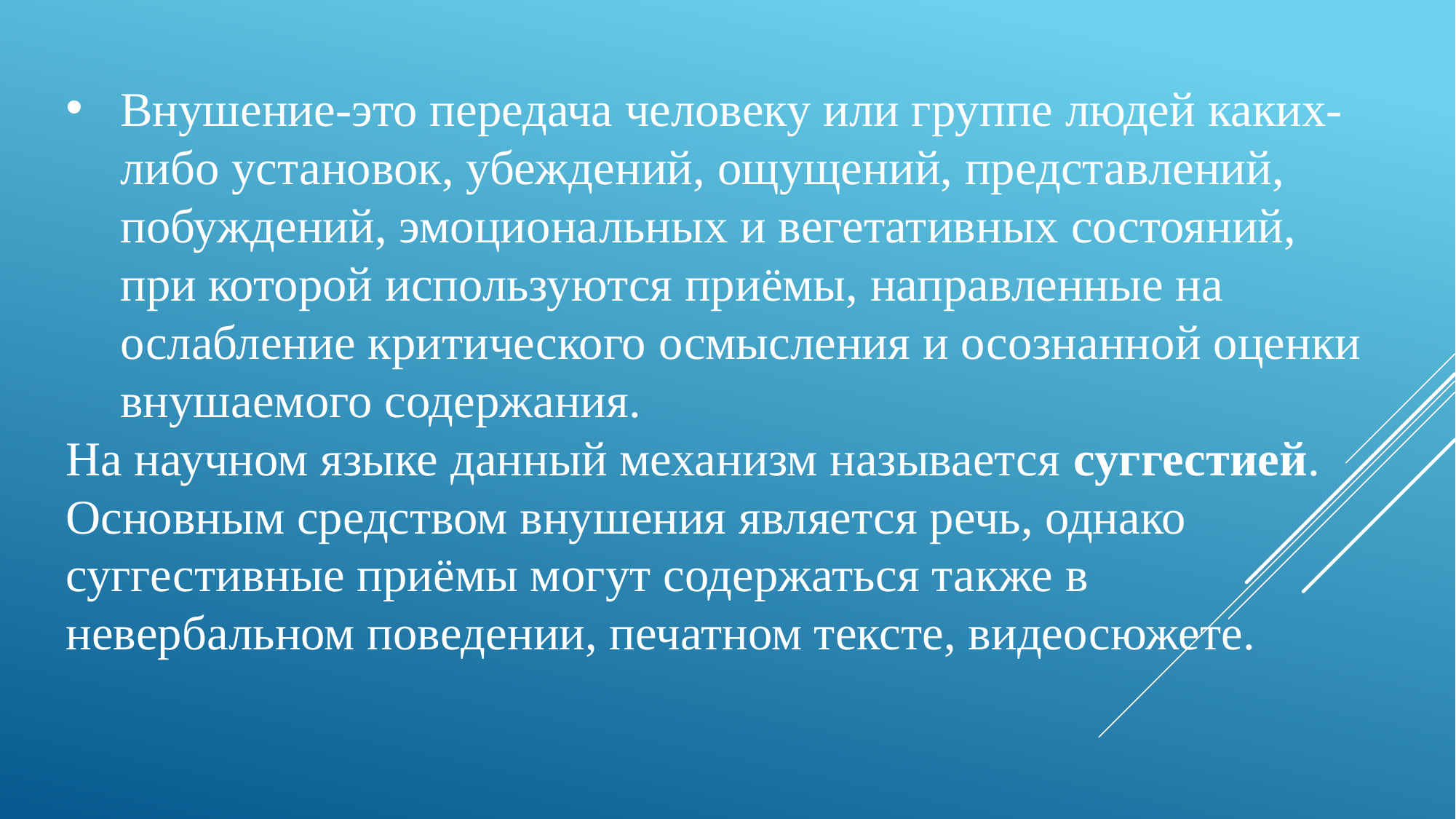

Внушение-это передача человеку или группе людей каких-либо установок, убеждений, ощущений, представлений, побуждений, эмоциональных и вегетативных состояний, при которой используются приёмы, направленные на ослабление критического осмысления и осознанной оценки внушаемого содержания.
На научном языке данный механизм называется суггестией.
Основным средством внушения является речь, однако суггестивные приёмы могут содержаться также в невербальном поведении, печатном тексте, видеосюжете.